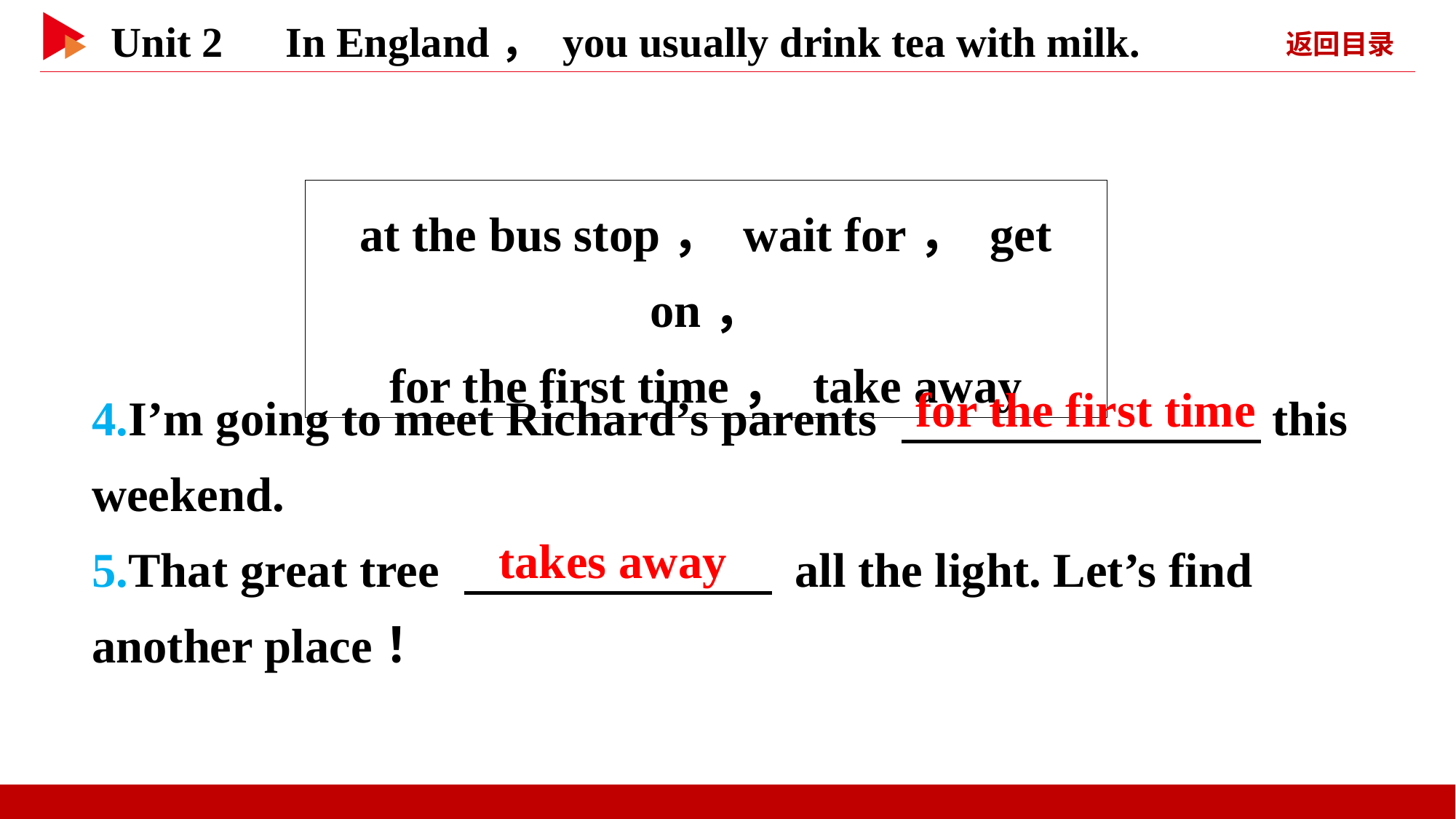

at the bus stop， wait for， get on，
for the first time， take away
4.I’m going to meet Richard’s parents 　                            this weekend.
5.That great tree 　                   　 all the light. Let’s find another place！
for the first time
takes away